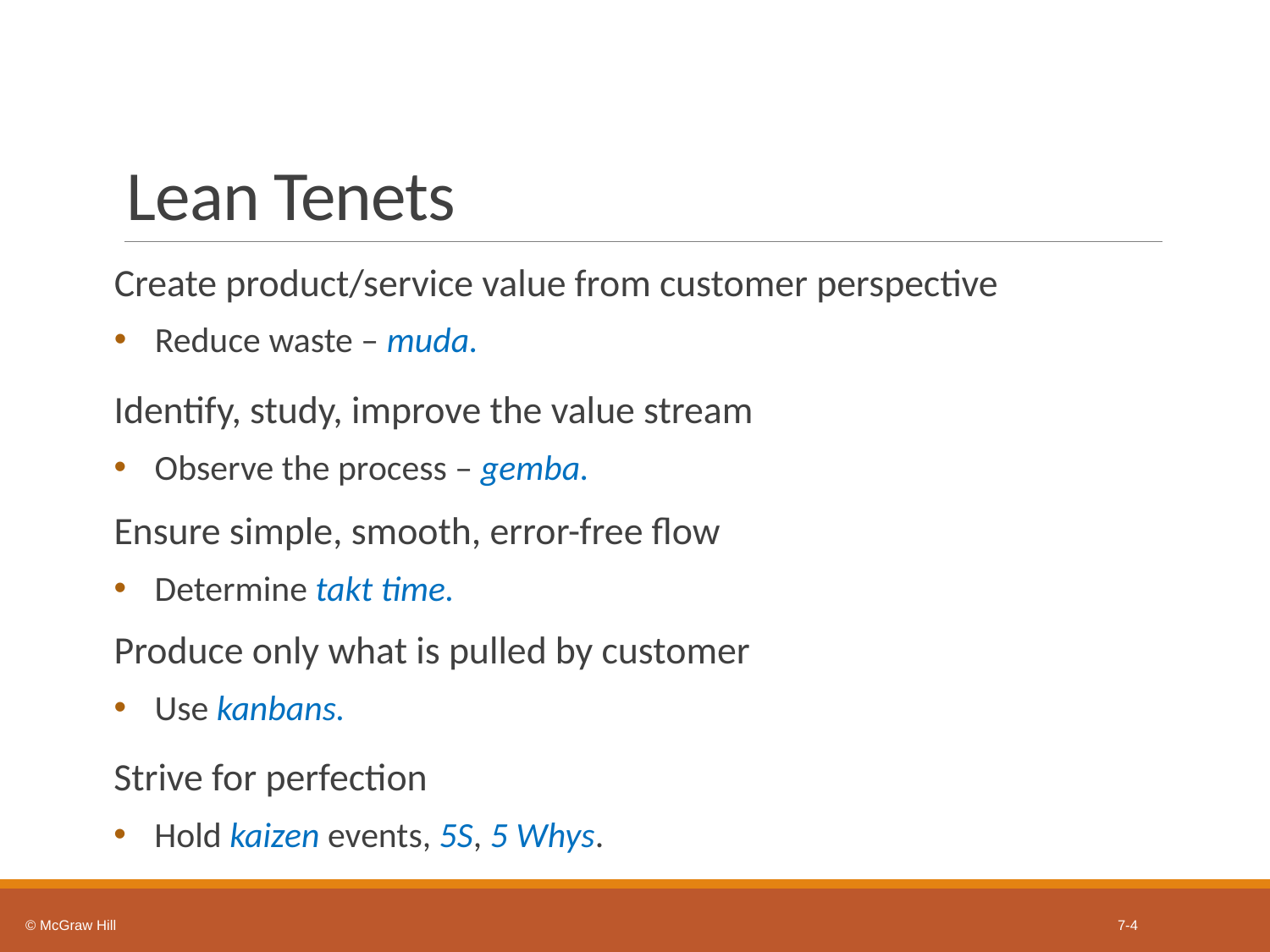

# Lean Tenets
Create product/service value from customer perspective
Reduce waste – muda.
Identify, study, improve the value stream
Observe the process – gemba.
Ensure simple, smooth, error-free flow
Determine takt time.
Produce only what is pulled by customer
Use kanbans.
Strive for perfection
Hold kaizen events, 5S, 5 Whys.